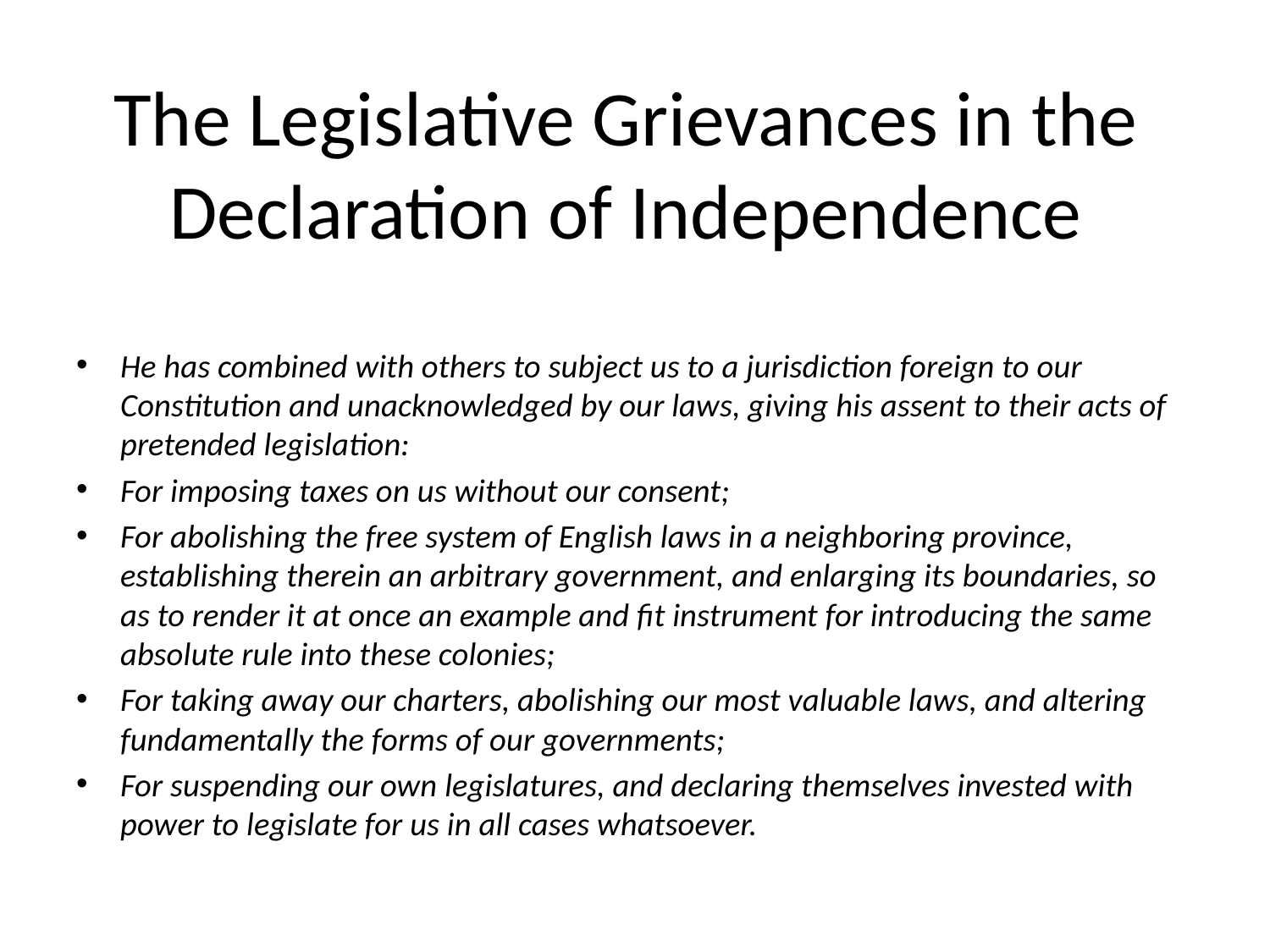

# The Legislative Grievances in the Declaration of Independence
He has combined with others to subject us to a jurisdiction foreign to our Constitution and unacknowledged by our laws, giving his assent to their acts of pretended legislation:
For imposing taxes on us without our consent;
For abolishing the free system of English laws in a neighboring province, establishing therein an arbitrary government, and enlarging its boundaries, so as to render it at once an example and fit instrument for introducing the same absolute rule into these colonies;
For taking away our charters, abolishing our most valuable laws, and altering fundamentally the forms of our governments;
For suspending our own legislatures, and declaring themselves invested with power to legislate for us in all cases whatsoever.